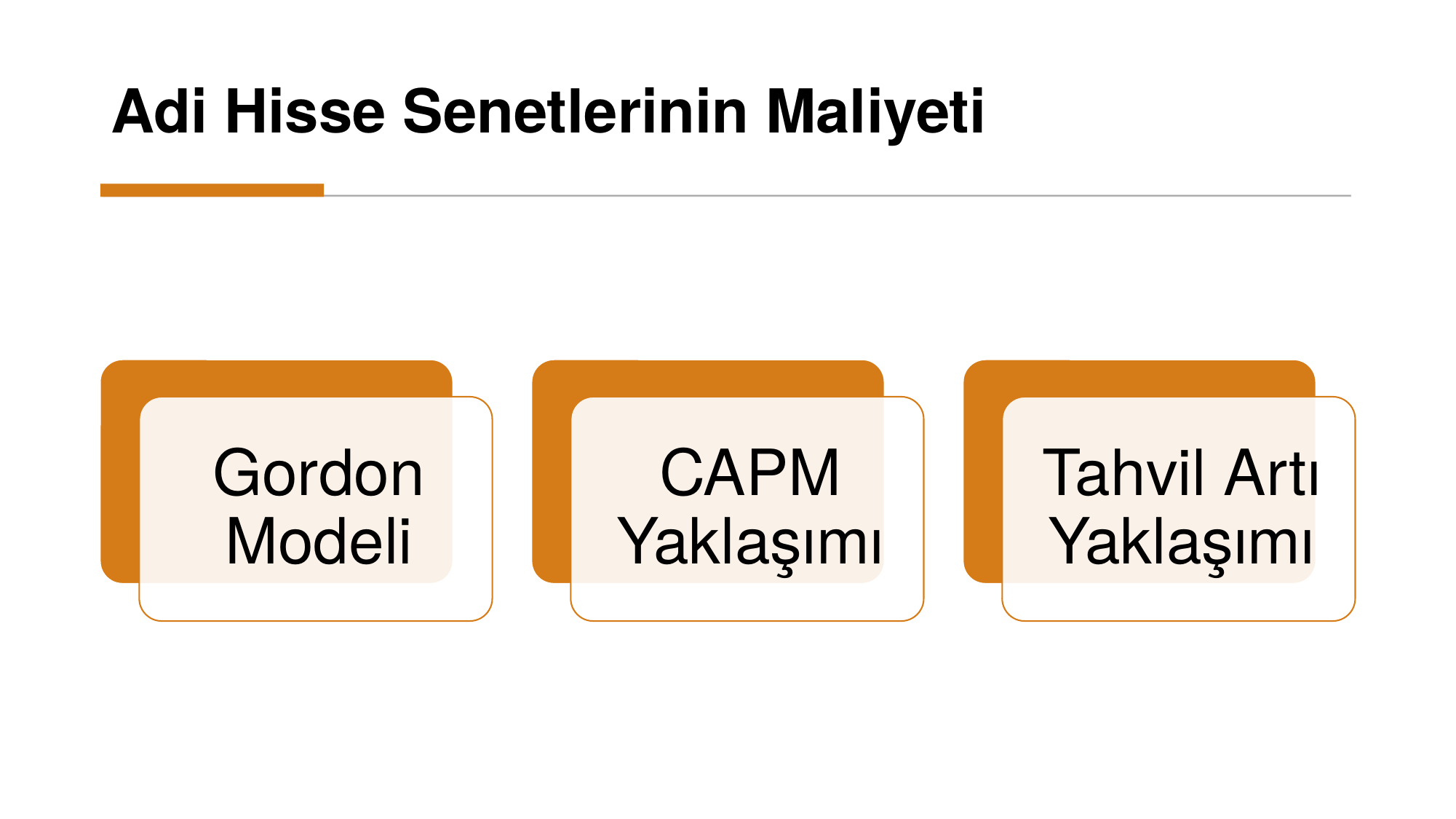

# Adi Hisse Senetlerinin Maliyeti

Gordon Modeli
CAPM Yaklaşımı
Tahvil Artı Yaklaşımı